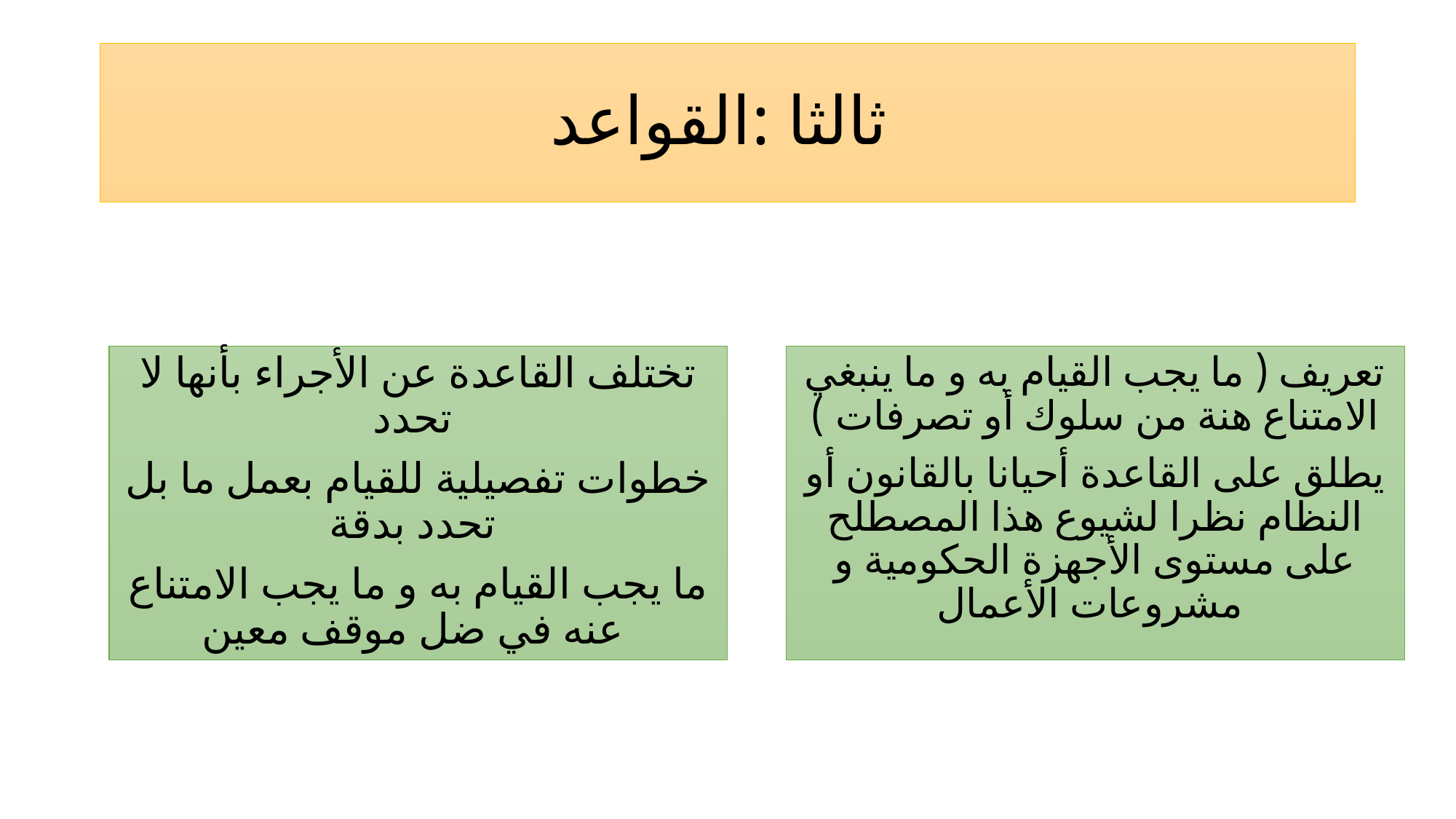

# ثالثا :القواعد
تختلف القاعدة عن الأجراء بأنها لا تحدد
خطوات تفصيلية للقيام بعمل ما بل تحدد بدقة
ما يجب القيام به و ما يجب الامتناع عنه في ضل موقف معين
تعريف ( ما يجب القيام به و ما ينبغي الامتناع هنة من سلوك أو تصرفات )
يطلق على القاعدة أحيانا بالقانون أو النظام نظرا لشيوع هذا المصطلح على مستوى الأجهزة الحكومية و مشروعات الأعمال